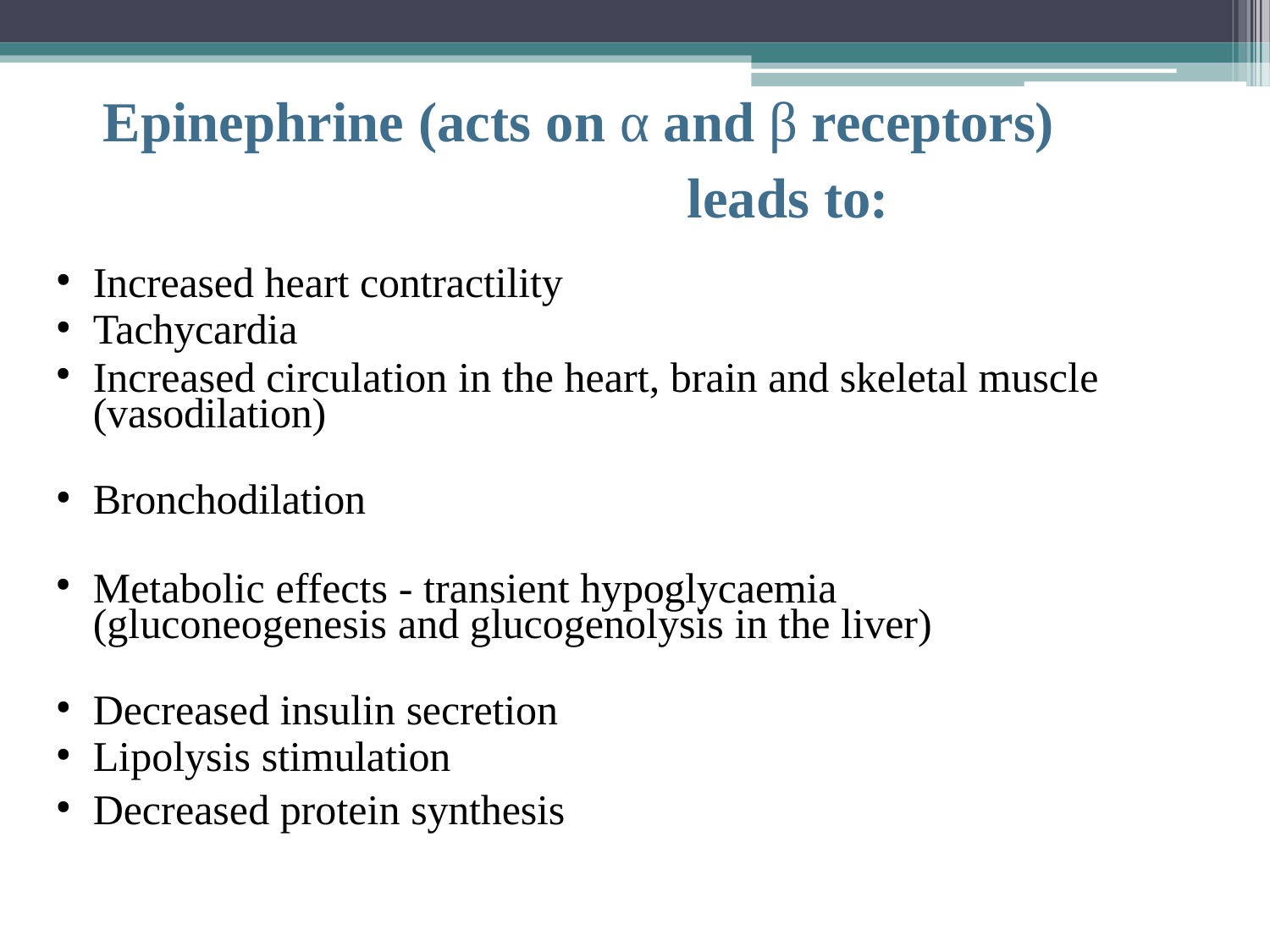

# Epinephrine (acts on α and β receptors) leads to:
Increased heart contractility
Tachycardia
Increased circulation in the heart, brain and skeletal muscle (vasodilation)

Bronchodilation

Metabolic effects - transient hypoglycaemia (gluconeogenesis and glucogenolysis in the liver)

Decreased insulin secretion
Lipolysis stimulation
Decreased protein synthesis